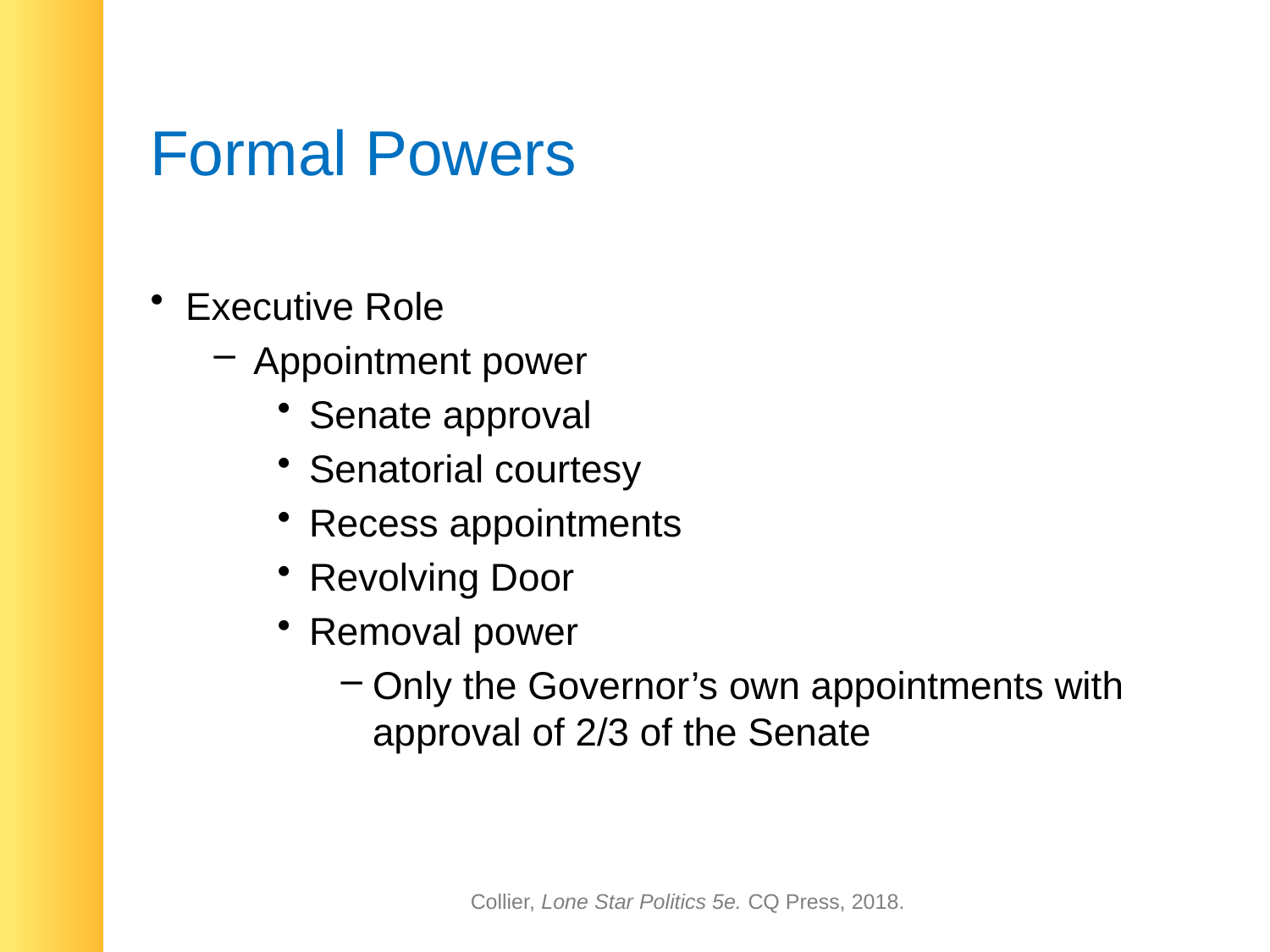

# Formal Powers
  Executive Role
Appointment power
Senate approval
Senatorial courtesy
Recess appointments
Revolving Door
Removal power
Only the Governor’s own appointments with approval of 2/3 of the Senate
Collier, Lone Star Politics 5e. CQ Press, 2018.